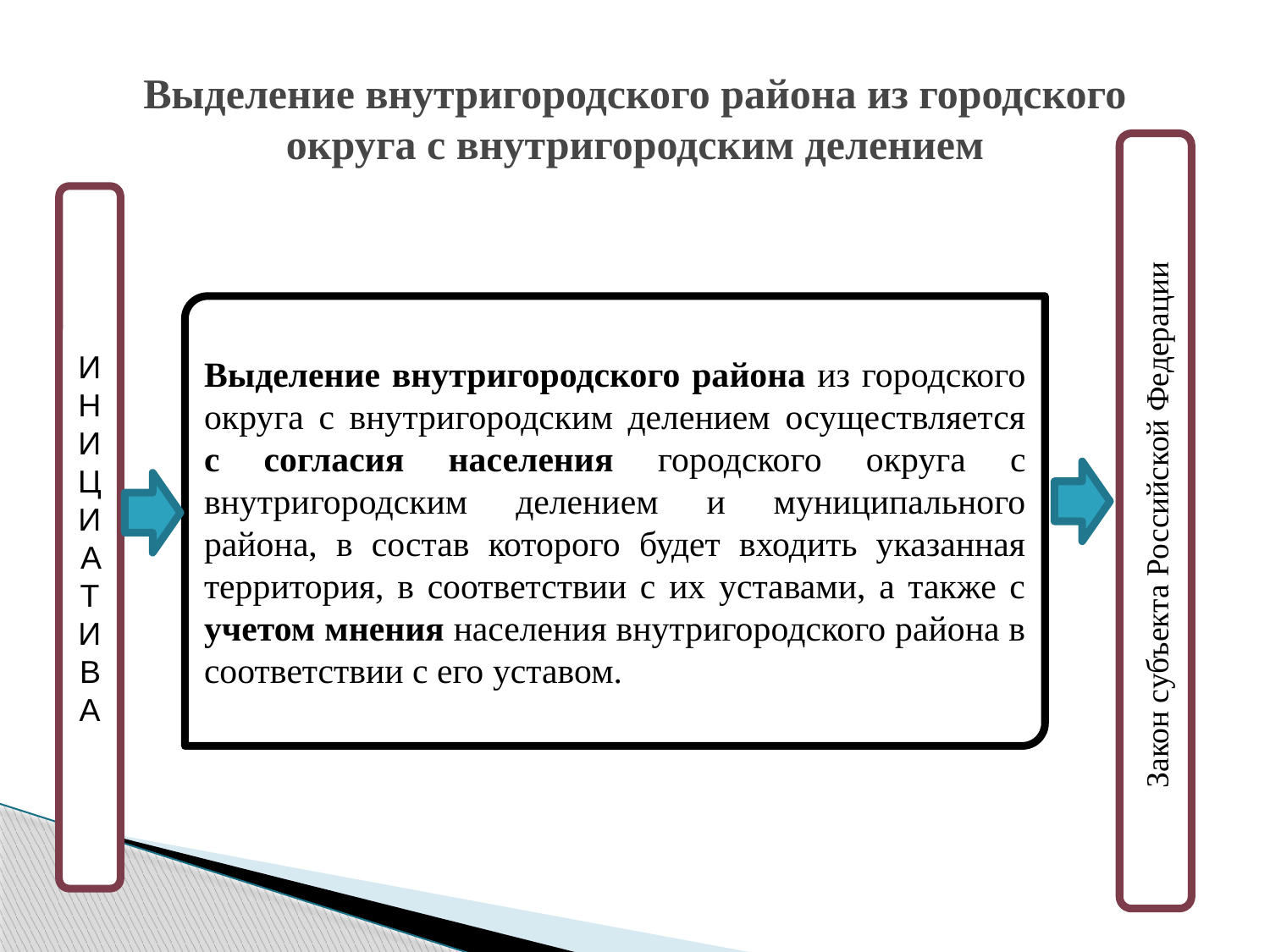

# Выделение внутригородского района из городского округа с внутригородским делением
Закон субъекта Российской Федерации
ИНИЦИАТИВА
Выделение внутригородского района из городского округа с внутригородским делением осуществляется с согласия населения городского округа с внутригородским делением и муниципального района, в состав которого будет входить указанная территория, в соответствии с их уставами, а также с учетом мнения населения внутригородского района в соответствии с его уставом.